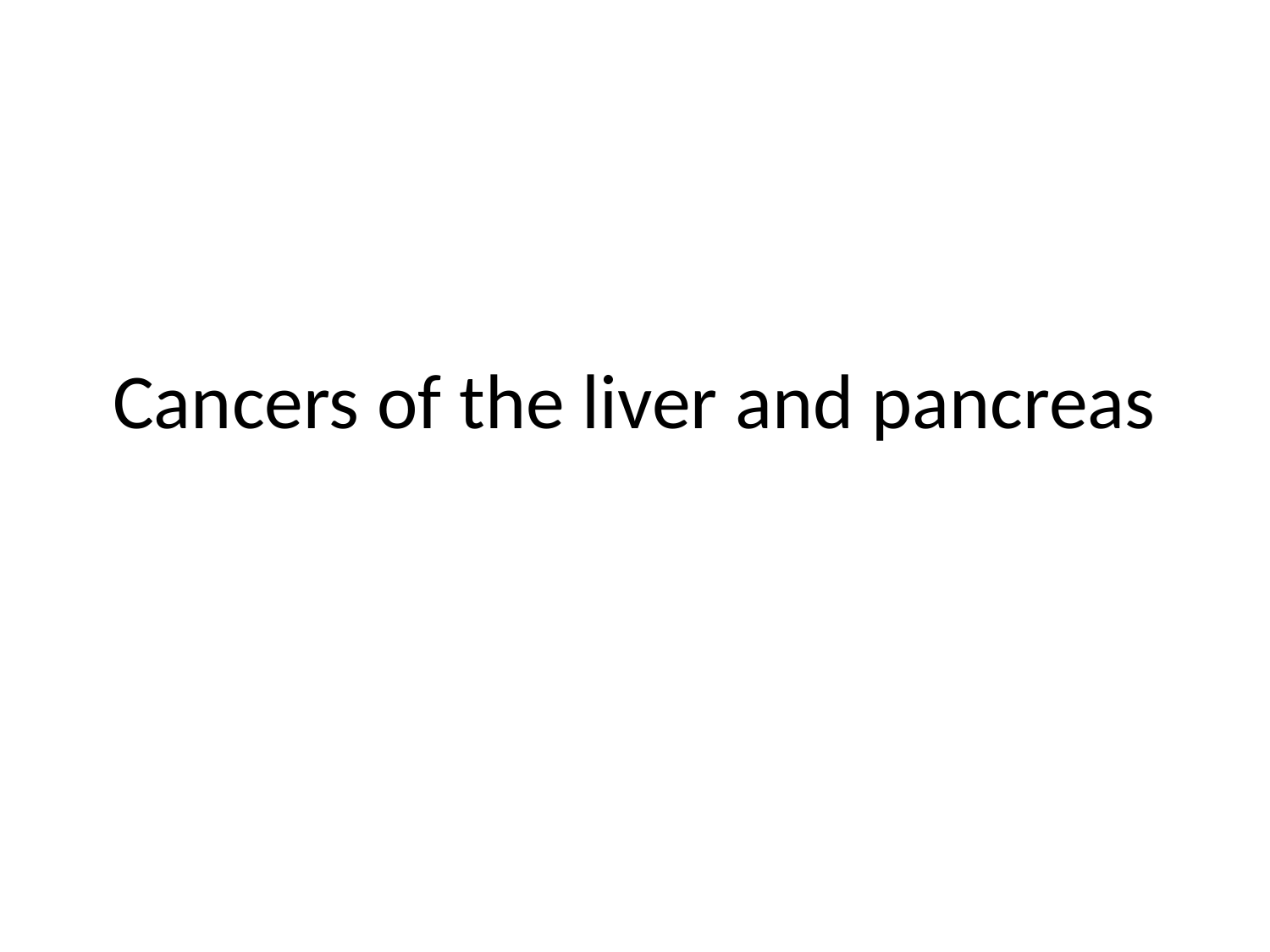

# Cancers of the liver and pancreas